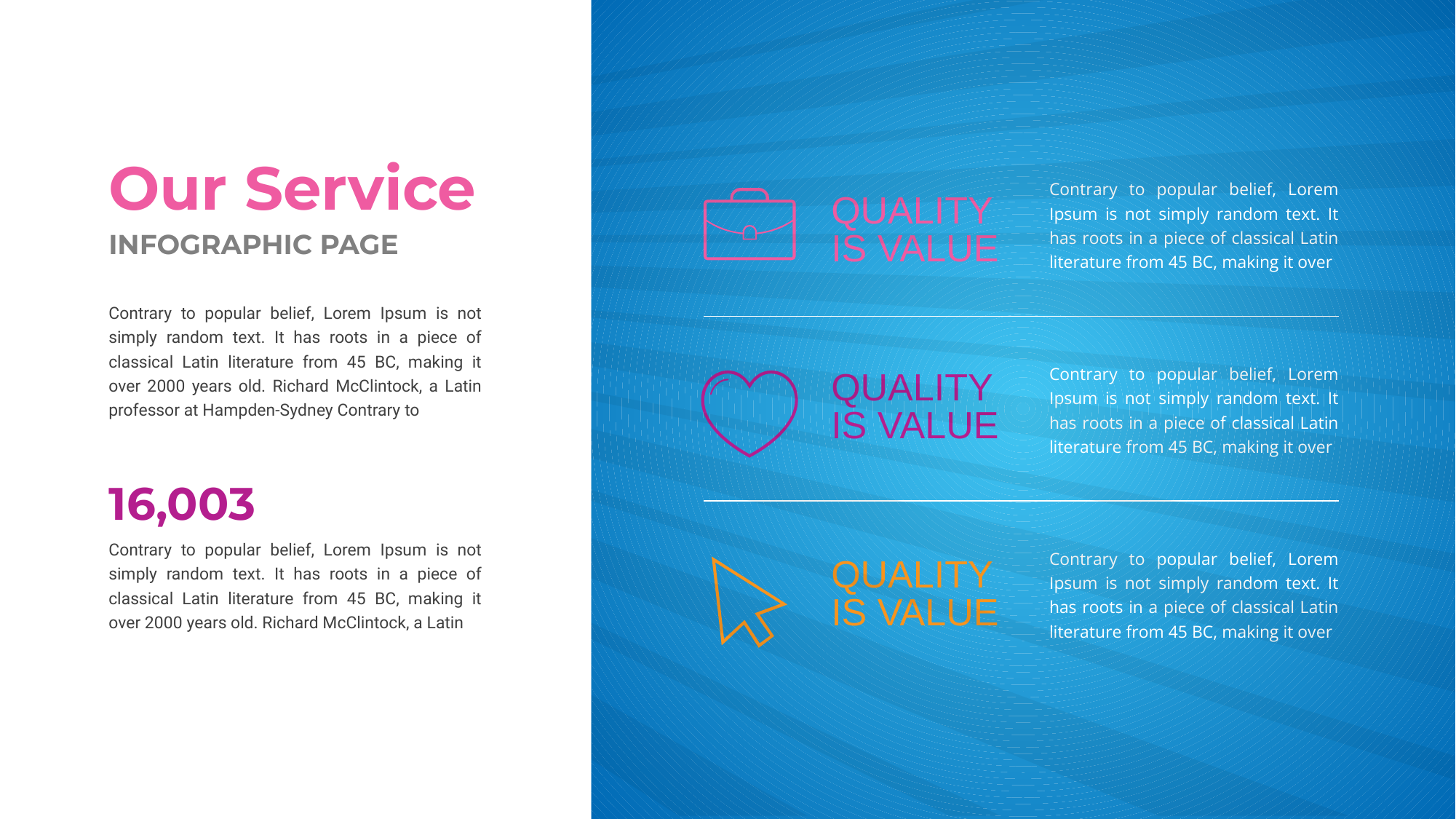

Contrary to popular belief, Lorem Ipsum is not simply random text. It has roots in a piece of classical Latin literature from 45 BC, making it over

QUALITY
IS VALUE
Contrary to popular belief, Lorem Ipsum is not simply random text. It has roots in a piece of classical Latin literature from 45 BC, making it over
QUALITY
IS VALUE

Contrary to popular belief, Lorem Ipsum is not simply random text. It has roots in a piece of classical Latin literature from 45 BC, making it over
QUALITY
IS VALUE

Our Service
INFOGRAPHIC PAGE
Contrary to popular belief, Lorem Ipsum is not simply random text. It has roots in a piece of classical Latin literature from 45 BC, making it over 2000 years old. Richard McClintock, a Latin professor at Hampden-Sydney Contrary to
16,003
Contrary to popular belief, Lorem Ipsum is not simply random text. It has roots in a piece of classical Latin literature from 45 BC, making it over 2000 years old. Richard McClintock, a Latin